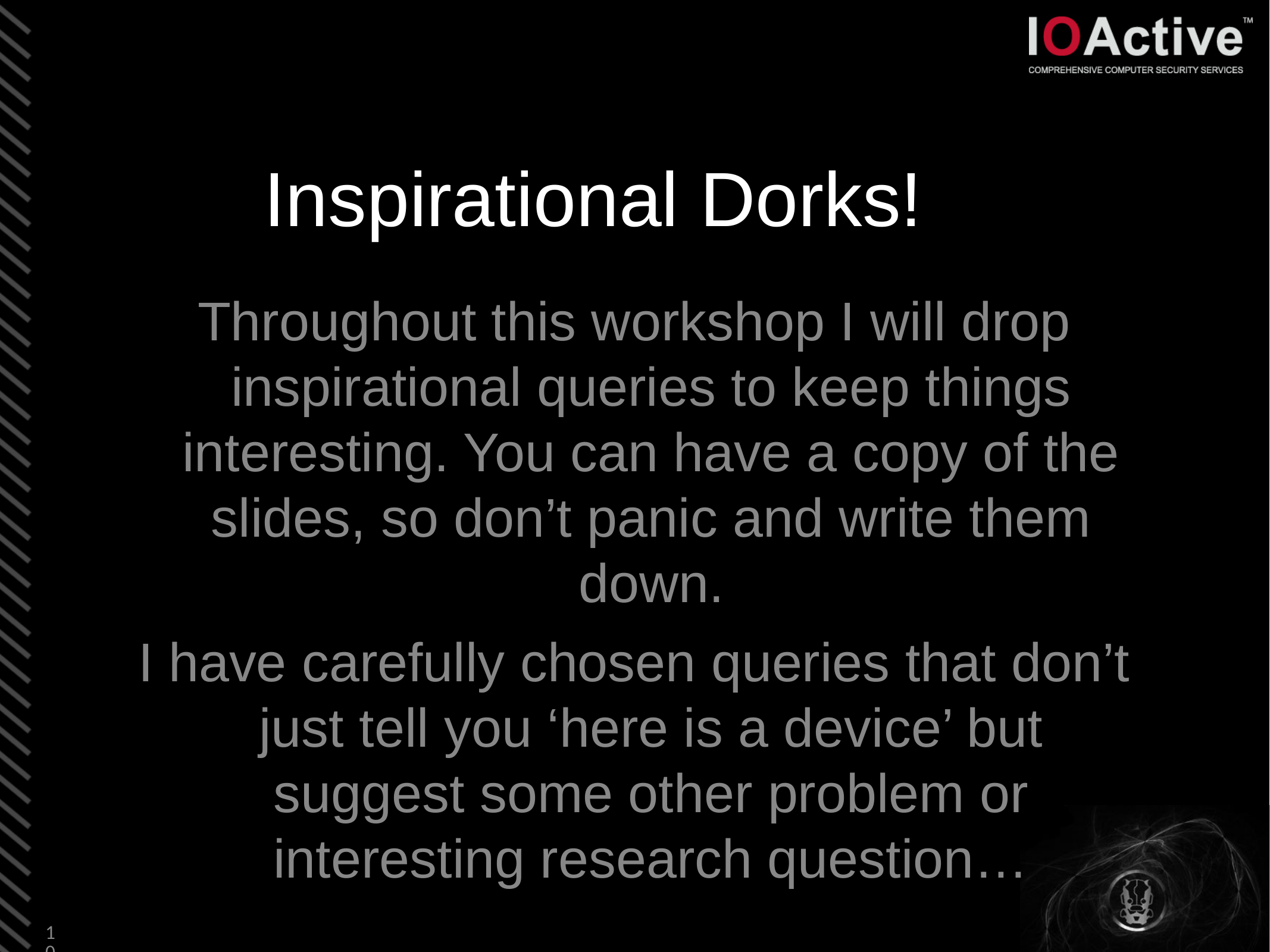

# Inspirational Dorks!
Throughout this workshop I will drop inspirational queries to keep things interesting. You can have a copy of the slides, so don’t panic and write them down.
I have carefully chosen queries that don’t just tell you ‘here is a device’ but suggest some other problem or interesting research question…
10